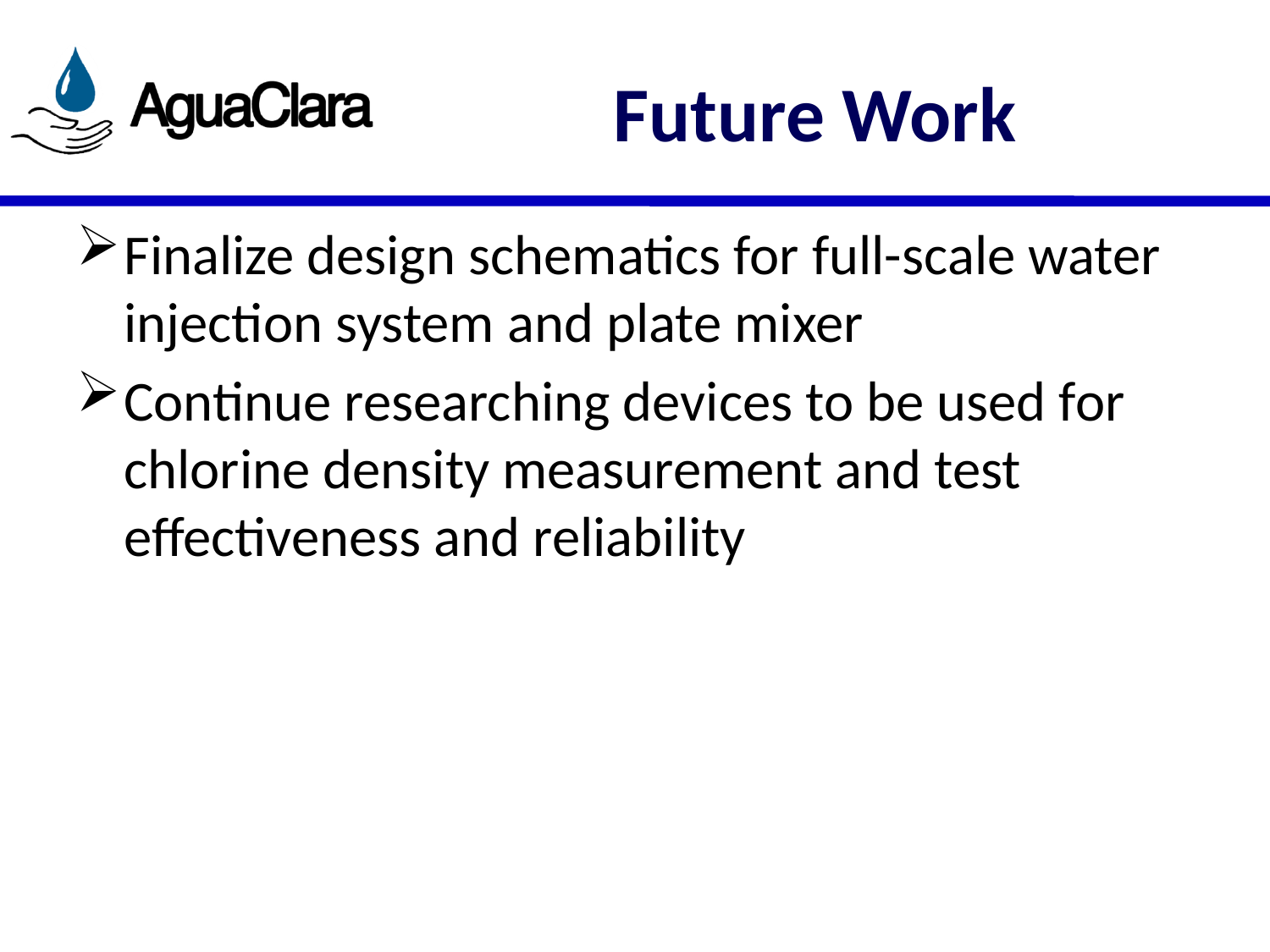

# Future Work
Finalize design schematics for full-scale water injection system and plate mixer
Continue researching devices to be used for chlorine density measurement and test effectiveness and reliability